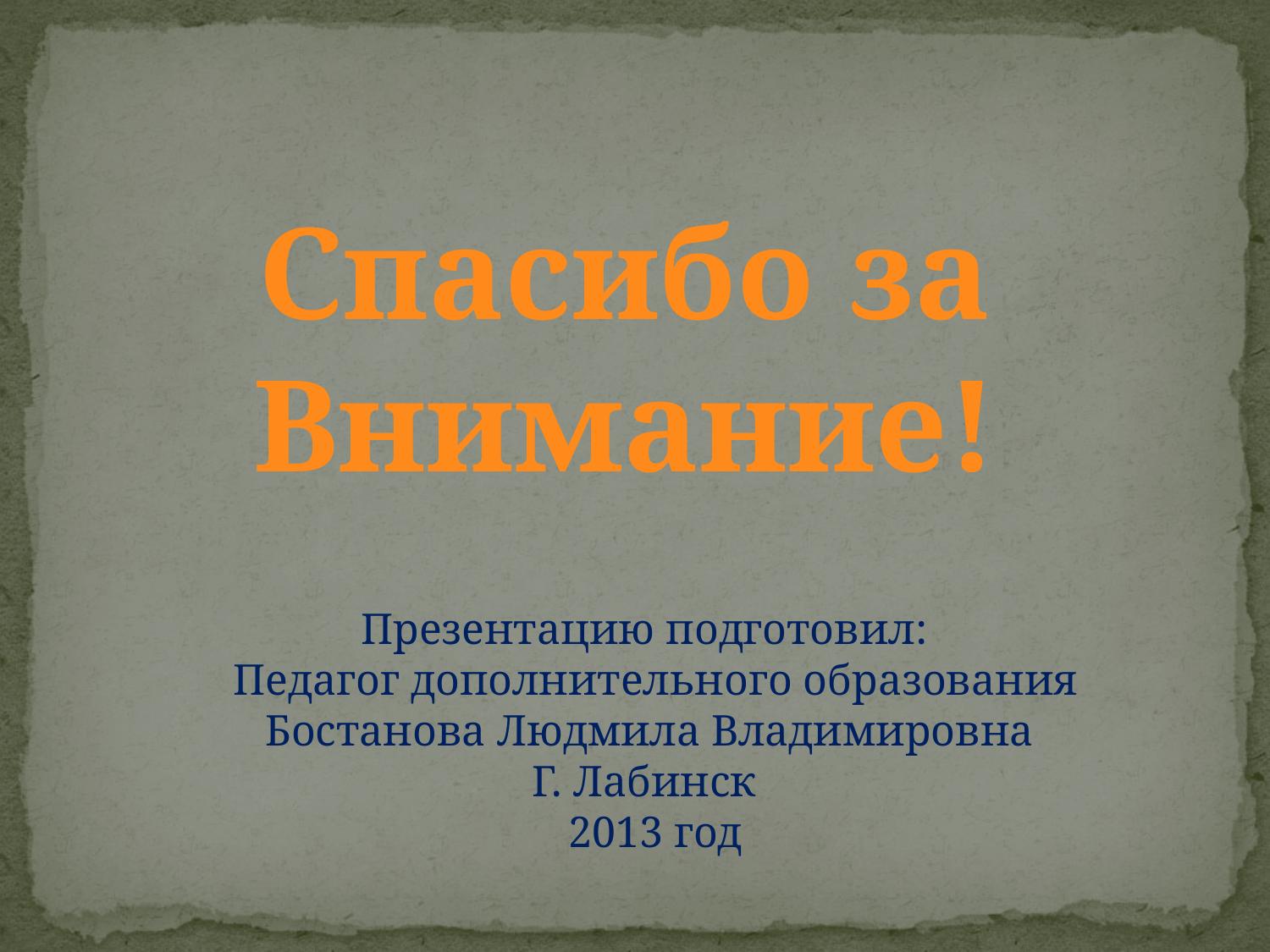

Спасибо за
Внимание!
Презентацию подготовил:
 Педагог дополнительного образования
Бостанова Людмила Владимировна
Г. Лабинск
 2013 год